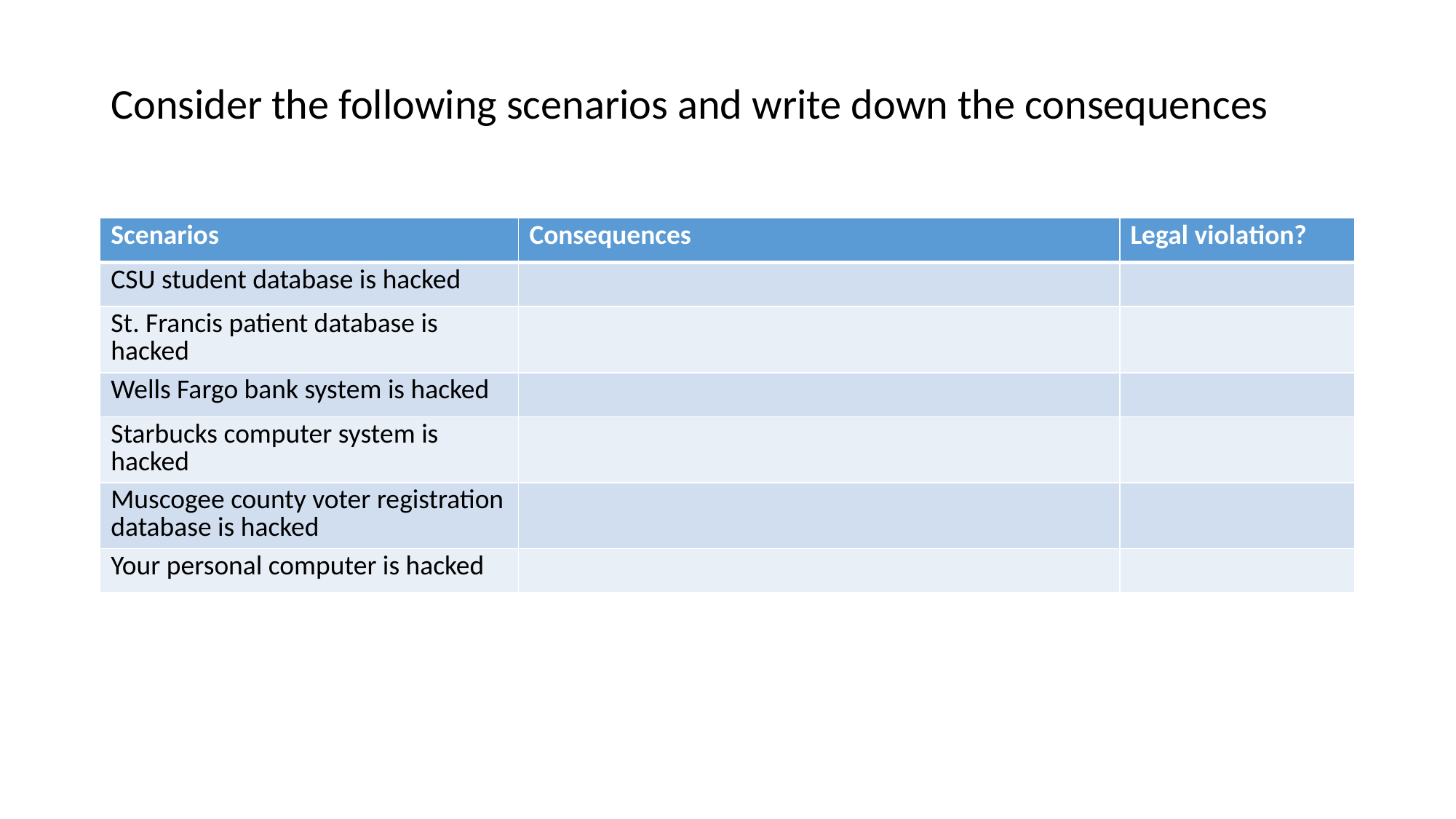

# Consider the following scenarios and write down the consequences
| Scenarios | Consequences | Legal violation? |
| --- | --- | --- |
| CSU student database is hacked |  |  |
| St. Francis patient database is hacked |  |  |
| Wells Fargo bank system is hacked |  |  |
| Starbucks computer system is hacked |  |  |
| Muscogee county voter registration database is hacked |  |  |
| Your personal computer is hacked |  |  |